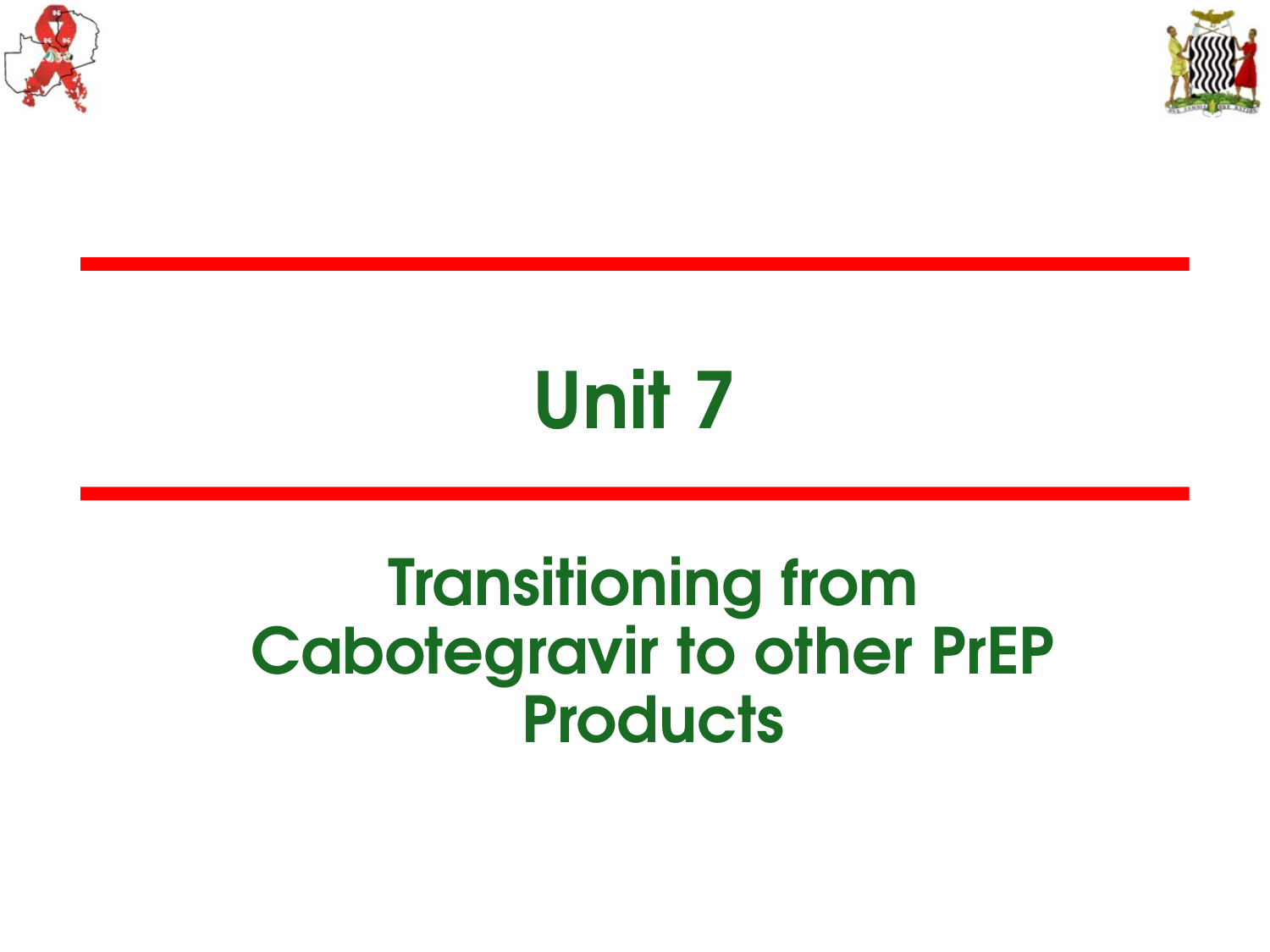

# Unit 7
Transitioning from Cabotegravir to other PrEP Products